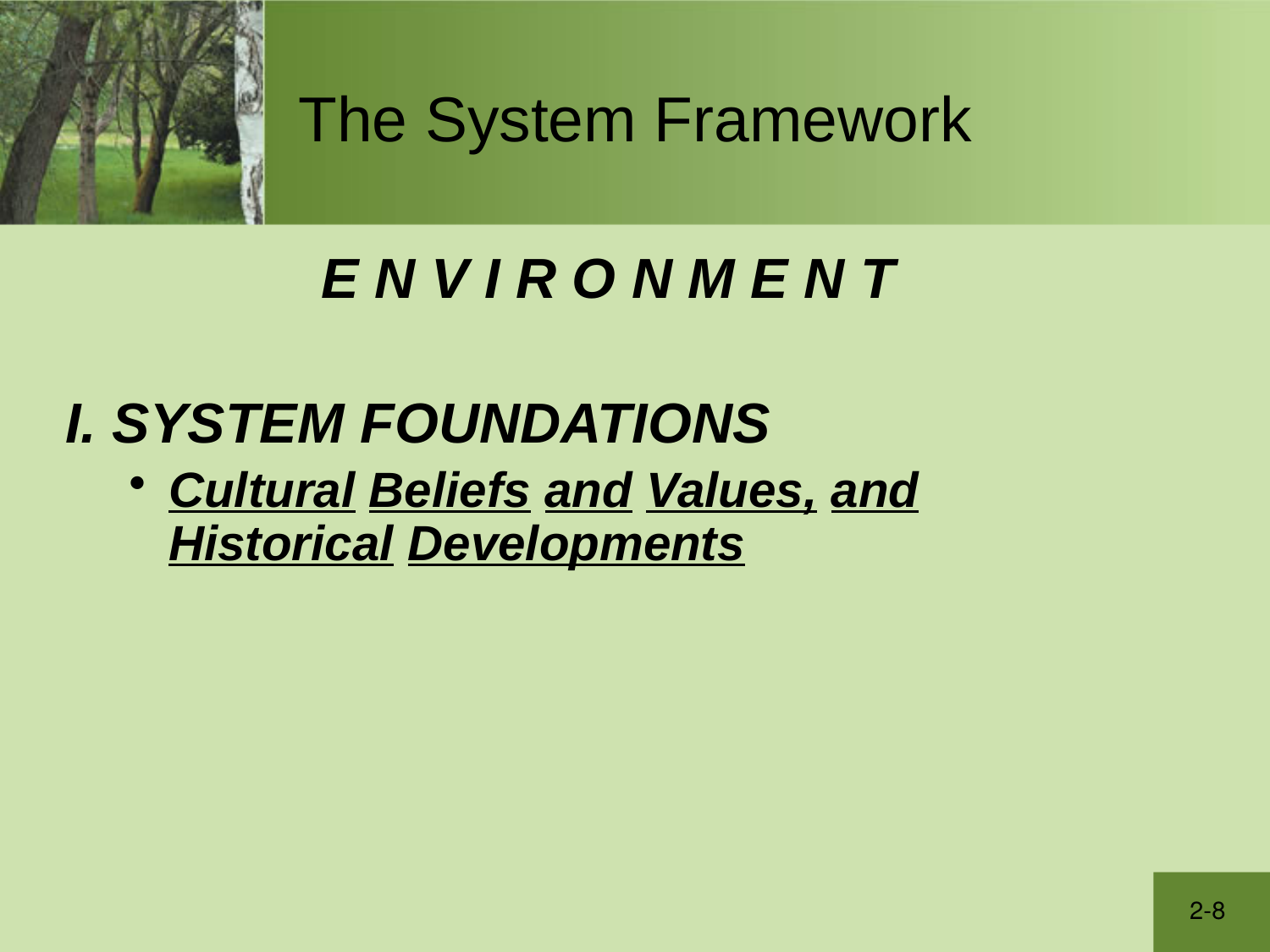

# The System Framework
E N V I R O N M E N T

I. SYSTEM FOUNDATIONS
Cultural Beliefs and Values, and Historical Developments

2-8